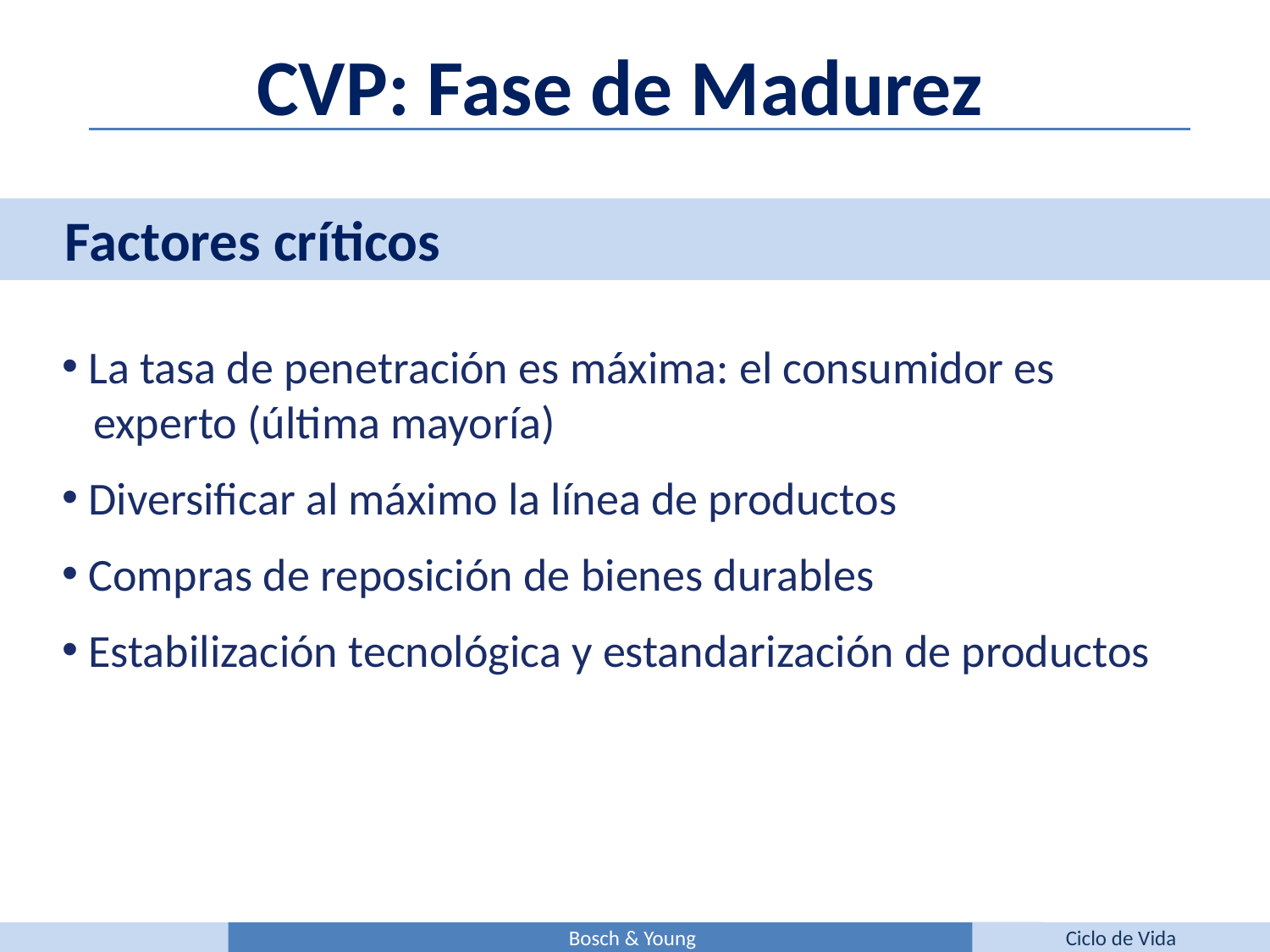

CVP: Fase de Madurez

Factores críticos
 La tasa de penetración es máxima: el consumidor es
   experto (última mayoría)

 Diversificar al máximo la línea de productos

 Compras de reposición de bienes durables

 Estabilización tecnológica y estandarización de productos

Bosch & Young
Ciclo de Vida